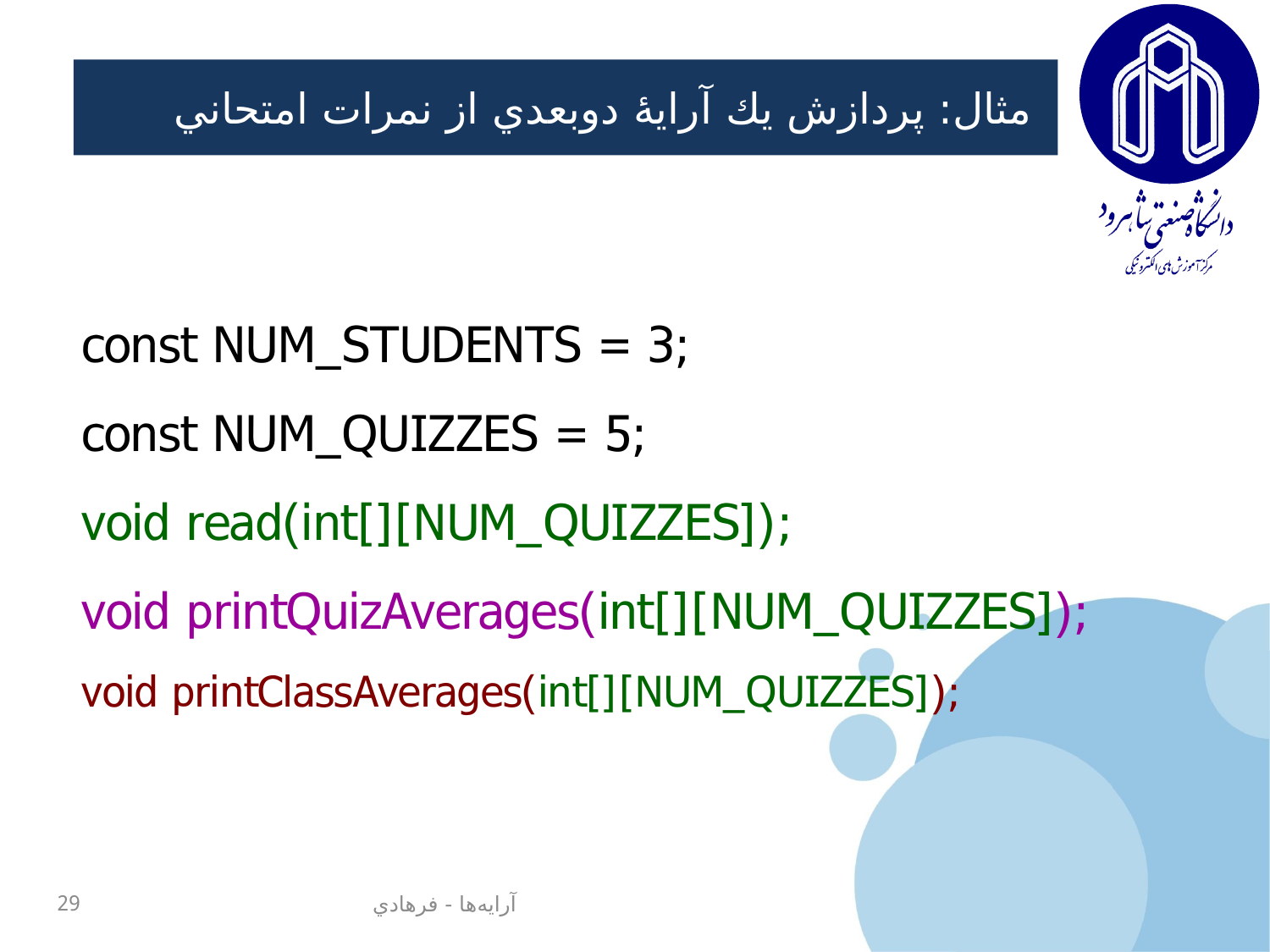

# مثال‌: پردازش يك آرايۀ دوبعدي از نمرات امتحاني
const NUM_STUDENTS = 3;
const NUM_QUIZZES = 5;
void read(int[][NUM_QUIZZES]);
void printQuizAverages(int[][NUM_QUIZZES]);
void printClassAverages(int[][NUM_QUIZZES]);
29
آرايه‌ها - فرهادي